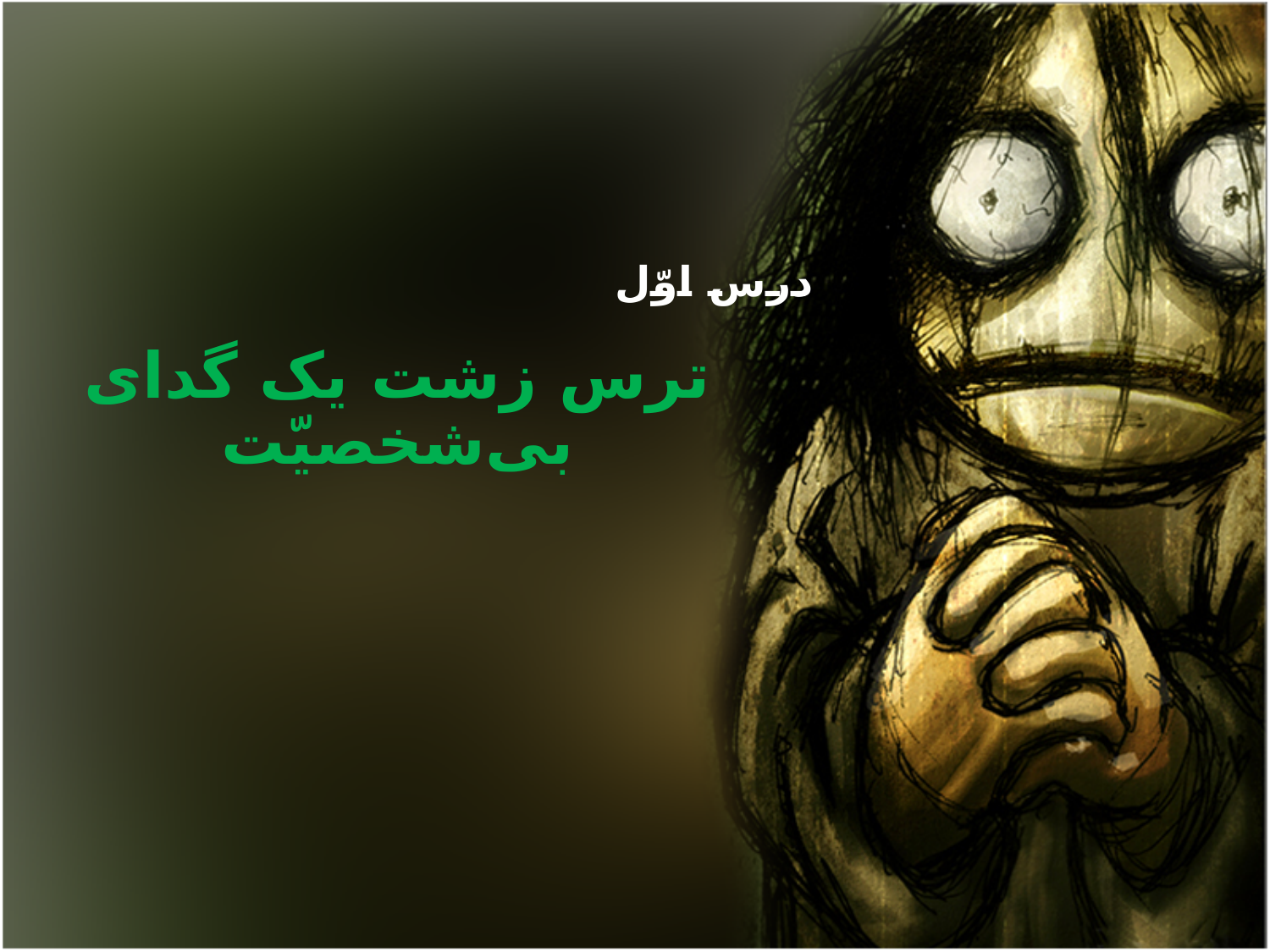

درس اوّل
ترس زشت یک گدای بی‌شخصیّت